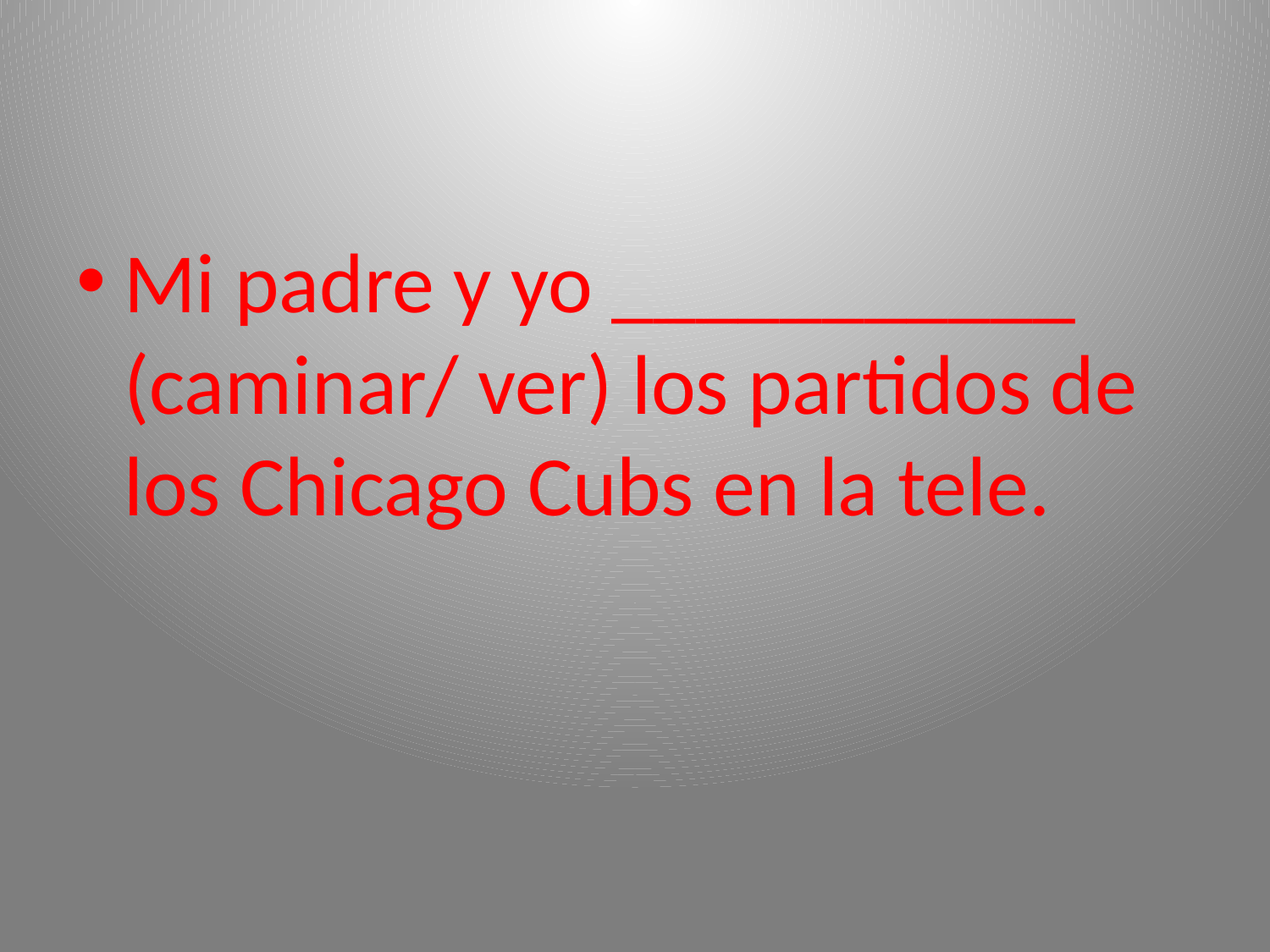

#
Mi padre y yo ___________ (caminar/ ver) los partidos de los Chicago Cubs en la tele.